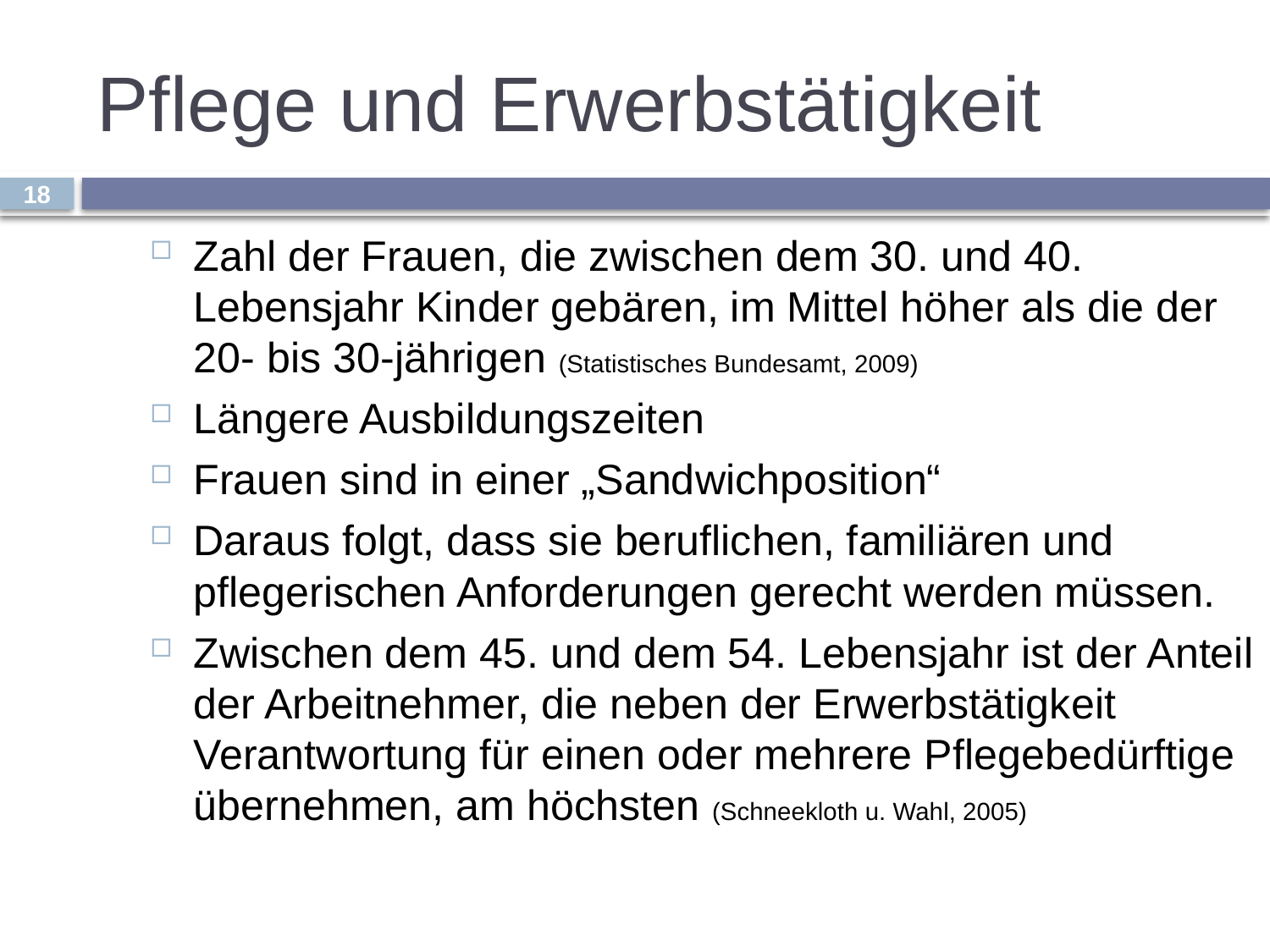

# Pflege und Erwerbstätigkeit
18
Zahl der Frauen, die zwischen dem 30. und 40. Lebensjahr Kinder gebären, im Mittel höher als die der 20- bis 30-jährigen (Statistisches Bundesamt, 2009)
Längere Ausbildungszeiten
Frauen sind in einer „Sandwichposition“
Daraus folgt, dass sie beruflichen, familiären und pflegerischen Anforderungen gerecht werden müssen.
Zwischen dem 45. und dem 54. Lebensjahr ist der Anteil der Arbeitnehmer, die neben der Erwerbstätigkeit Verantwortung für einen oder mehrere Pflegebedürftige übernehmen, am höchsten (Schneekloth u. Wahl, 2005)